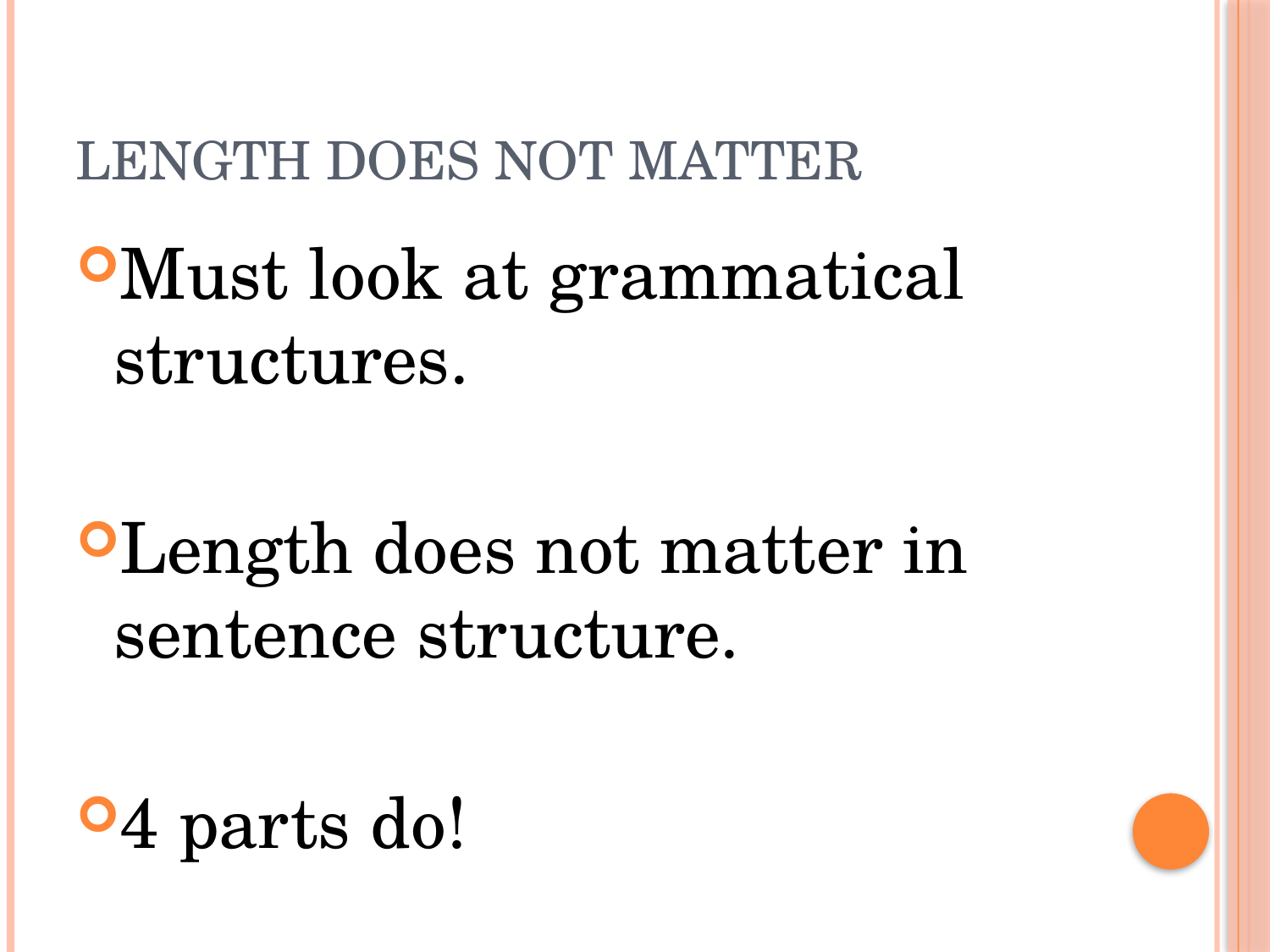

# Length does not matter
Must look at grammatical structures.

Length does not matter in sentence structure.

4 parts do!